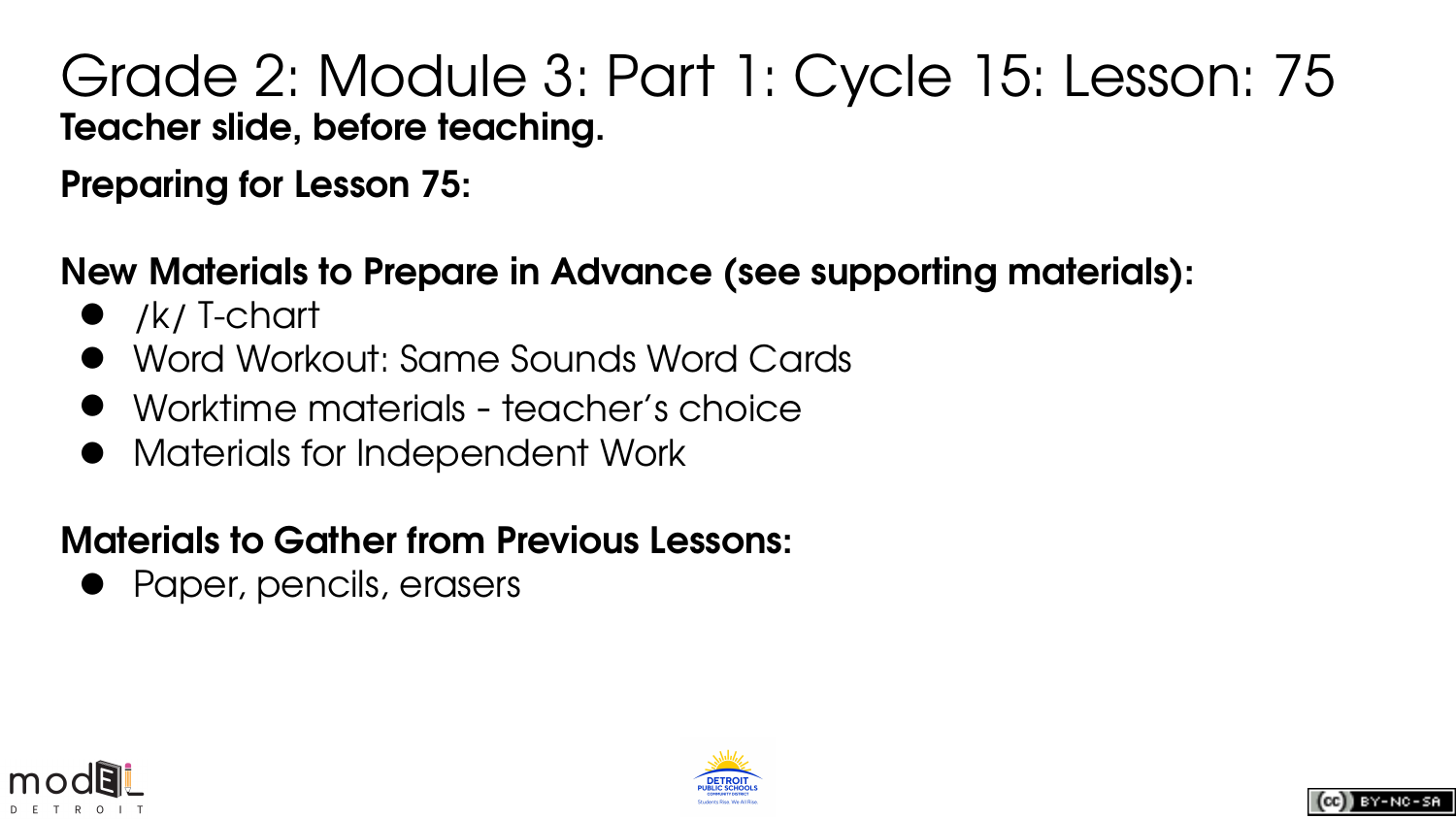

# Grade 2: Module 3: Part 1: Cycle 15: Lesson: 75
Teacher slide, before teaching.

Preparing for Lesson 75:

New Materials to Prepare in Advance (see supporting materials):
/k/ T-chart
Word Workout: Same Sounds Word Cards
Worktime materials - teacher’s choice
Materials for Independent Work

Materials to Gather from Previous Lessons:
Paper, pencils, erasers